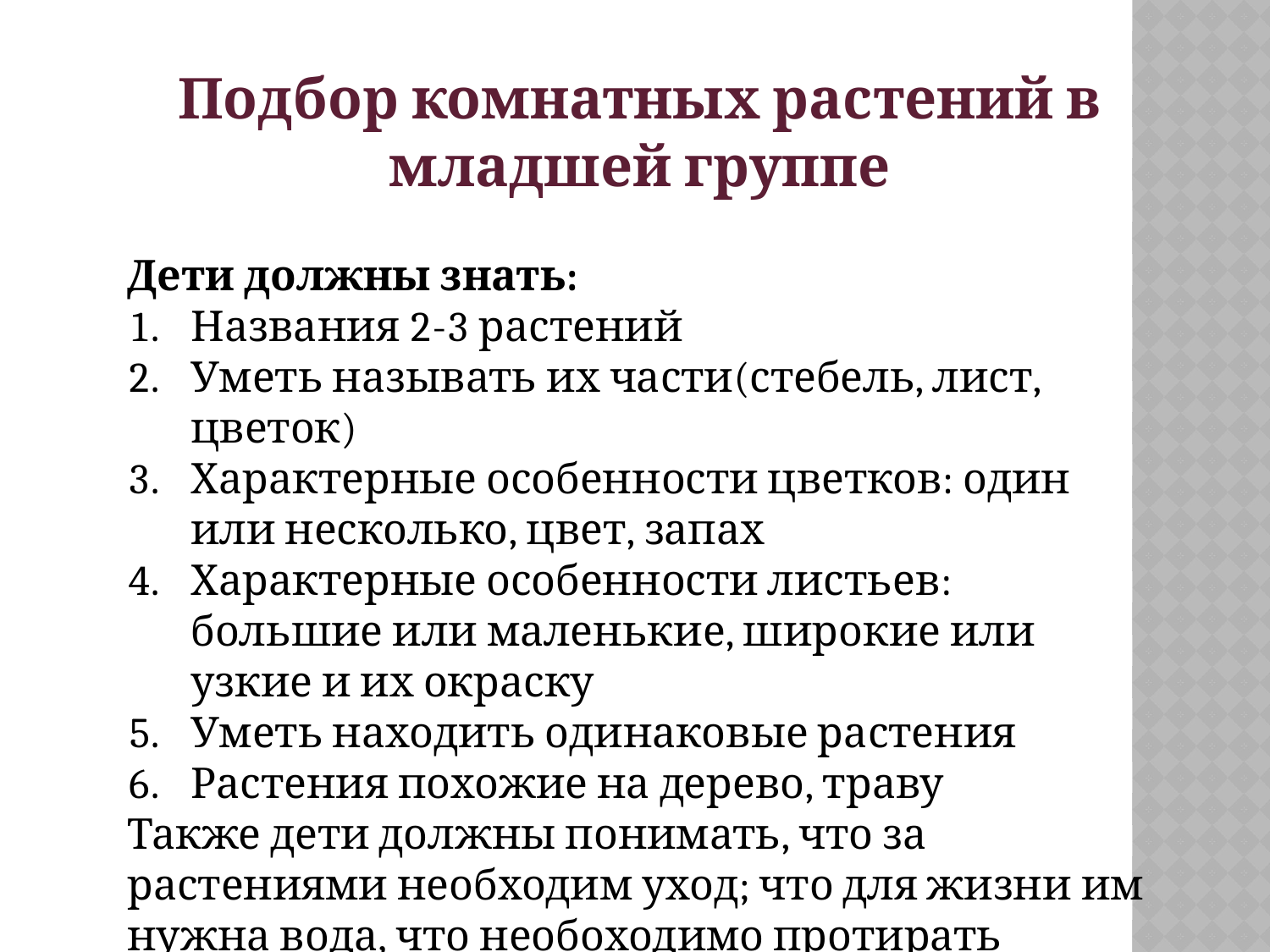

Подбор комнатных растений в младшей группе

Дети должны знать:
Названия 2-3 растений
Уметь называть их части(стебель, лист, цветок)
Характерные особенности цветков: один или несколько, цвет, запах
Характерные особенности листьев: большие или маленькие, широкие или узкие и их окраску
Уметь находить одинаковые растения
Растения похожие на дерево, траву
Также дети должны понимать, что за растениями необходим уход; что для жизни им нужна вода, что необоходимо протирать листочки, чтобы они были красивыми.